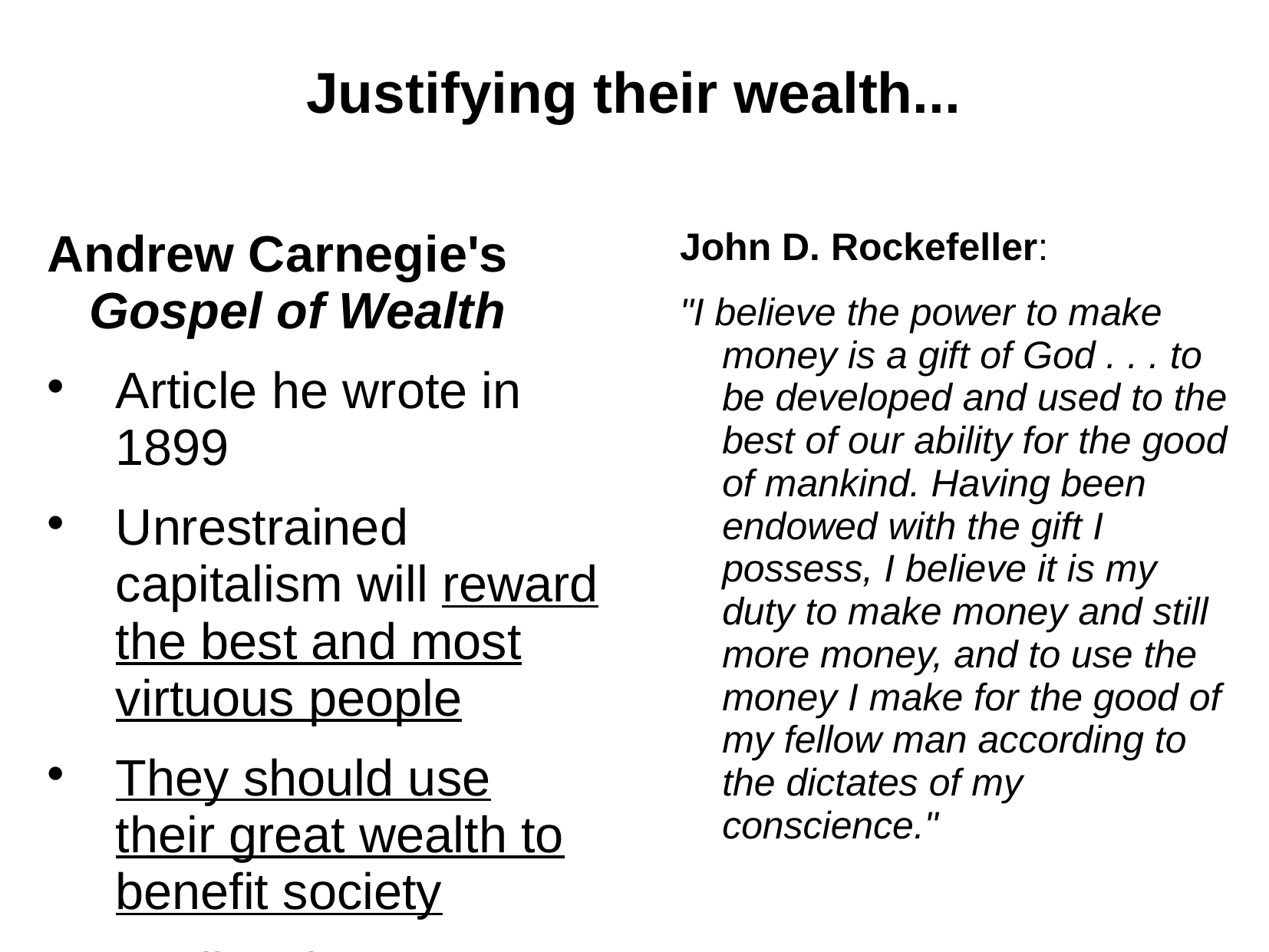

# Justifying their wealth...
Andrew Carnegie's Gospel of Wealth
Article he wrote in 1899
Unrestrained capitalism will reward the best and most virtuous people
They should use their great wealth to benefit society
Implies that poverty is the result of a character flaw
John D. Rockefeller:
"I believe the power to make money is a gift of God . . . to be developed and used to the best of our ability for the good of mankind. Having been endowed with the gift I possess, I believe it is my duty to make money and still more money, and to use the money I make for the good of my fellow man according to the dictates of my conscience."